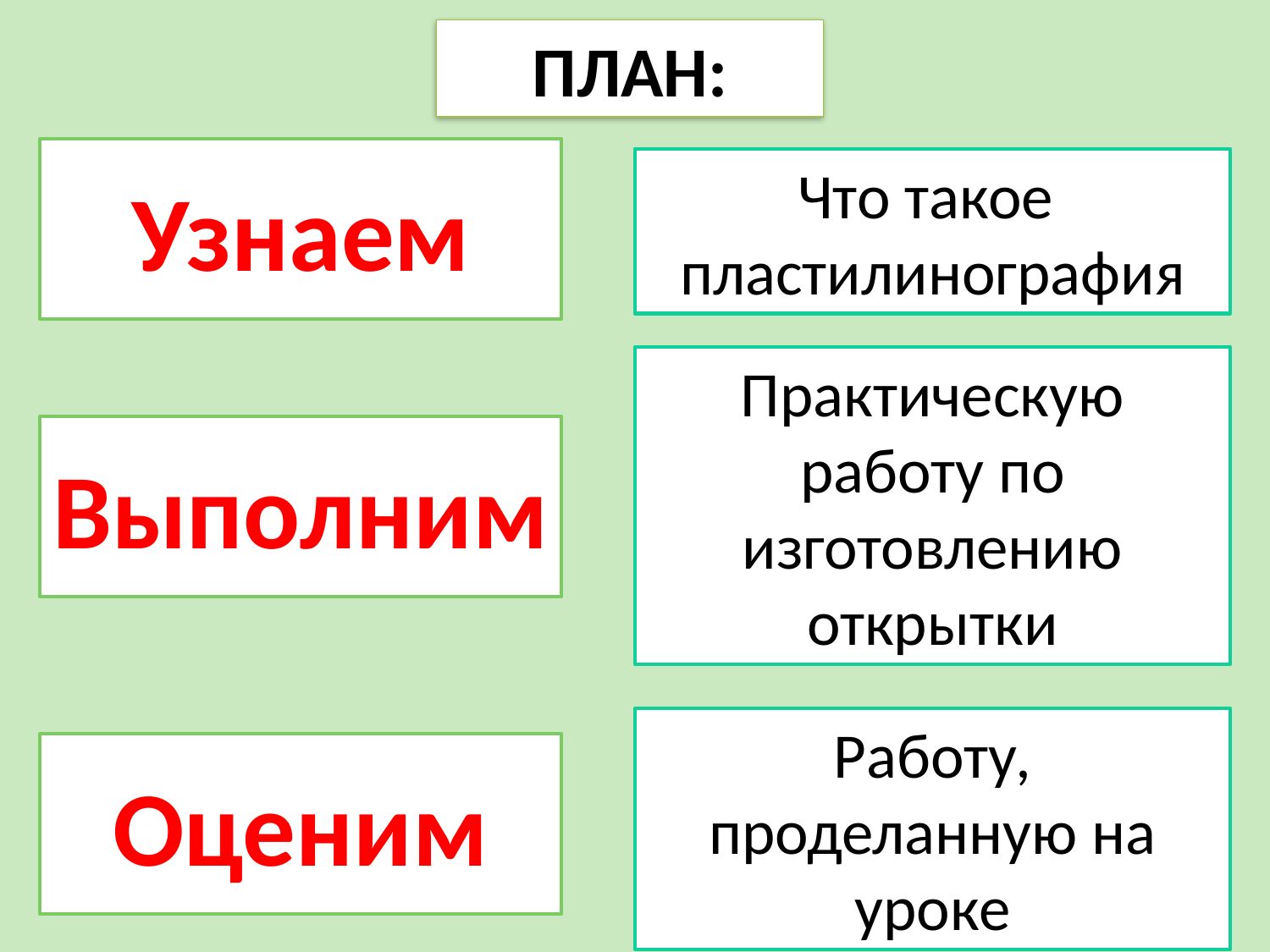

ПЛАН:
# Узнаем
Что такое
пластилинография
Практическую работу по изготовлению открытки
Выполним
Работу, проделанную на уроке
Оценим